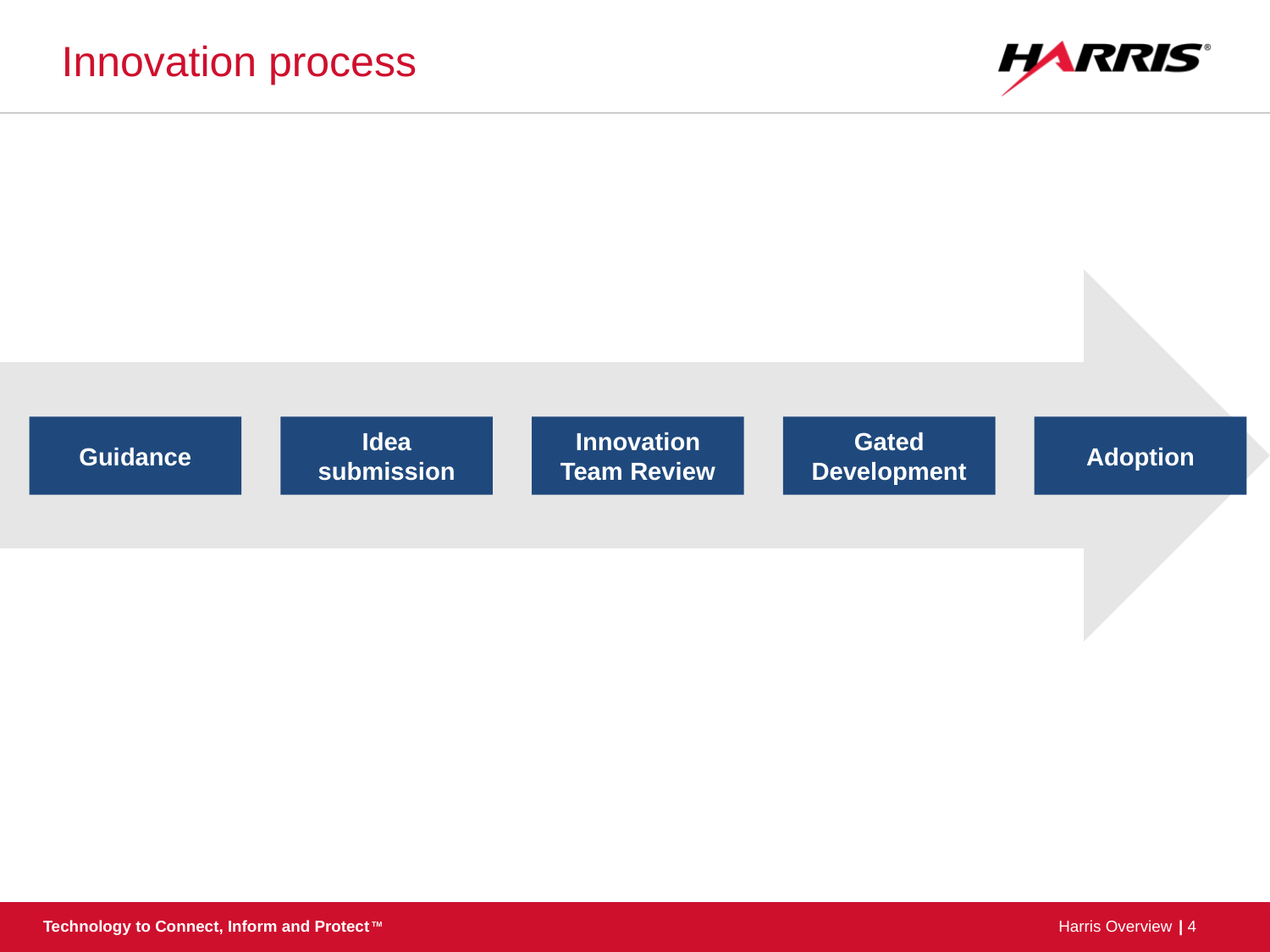

# Innovation process

Guidance
Idea submission
Innovation Team Review
Gated Development
Adoption